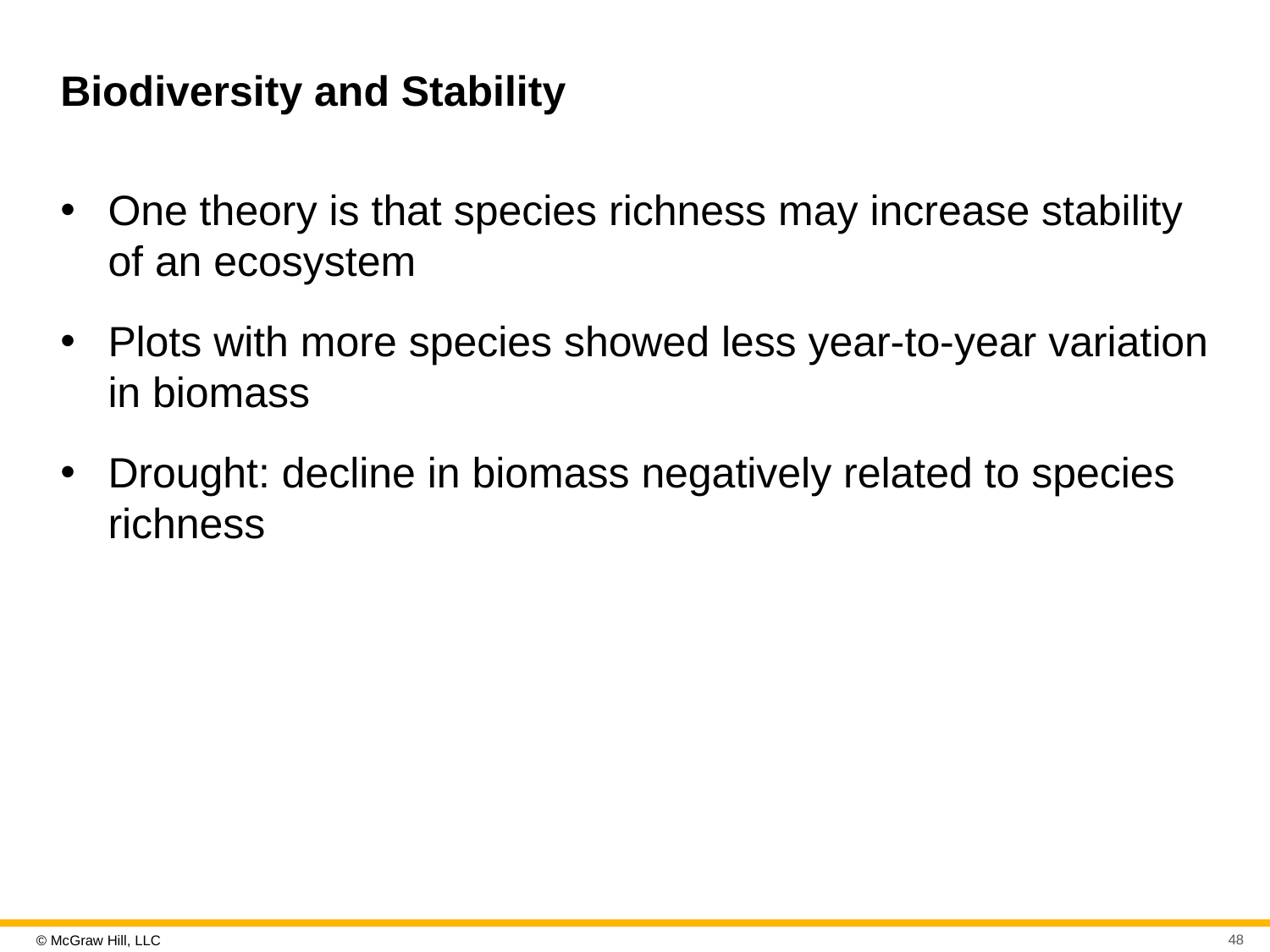

# Biodiversity and Stability
One theory is that species richness may increase stability of an ecosystem
Plots with more species showed less year-to-year variation in biomass
Drought: decline in biomass negatively related to species richness
48